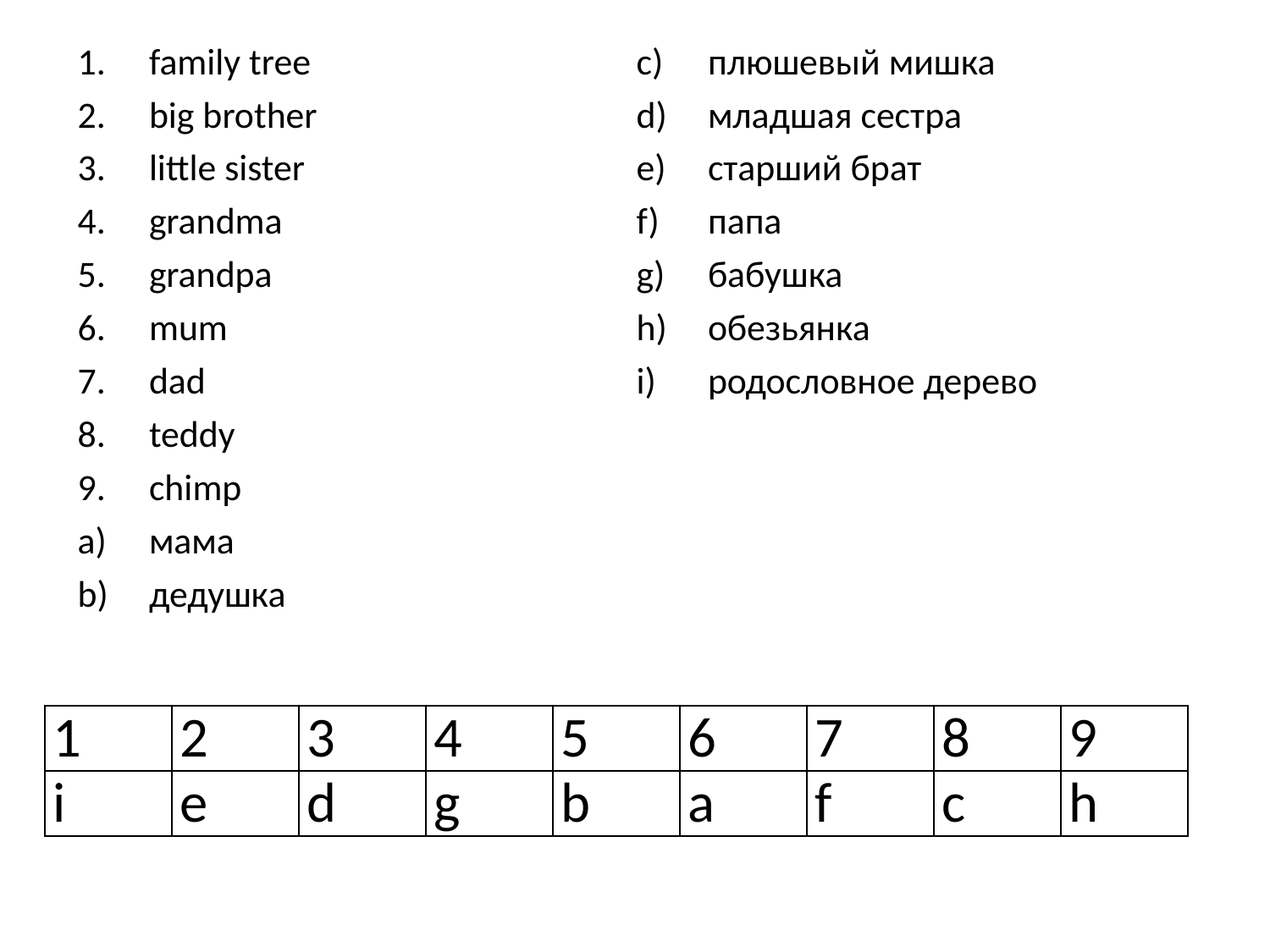

family tree
big brother
little sister
grandma
grandpa
mum
dad
teddy
chimp
мама
дедушка
плюшевый мишка
младшая сестра
старший брат
папа
бабушка
обезьянка
родословное дерево
| 1 | 2 | 3 | 4 | 5 | 6 | 7 | 8 | 9 |
| --- | --- | --- | --- | --- | --- | --- | --- | --- |
| i | e | d | g | b | a | f | c | h |